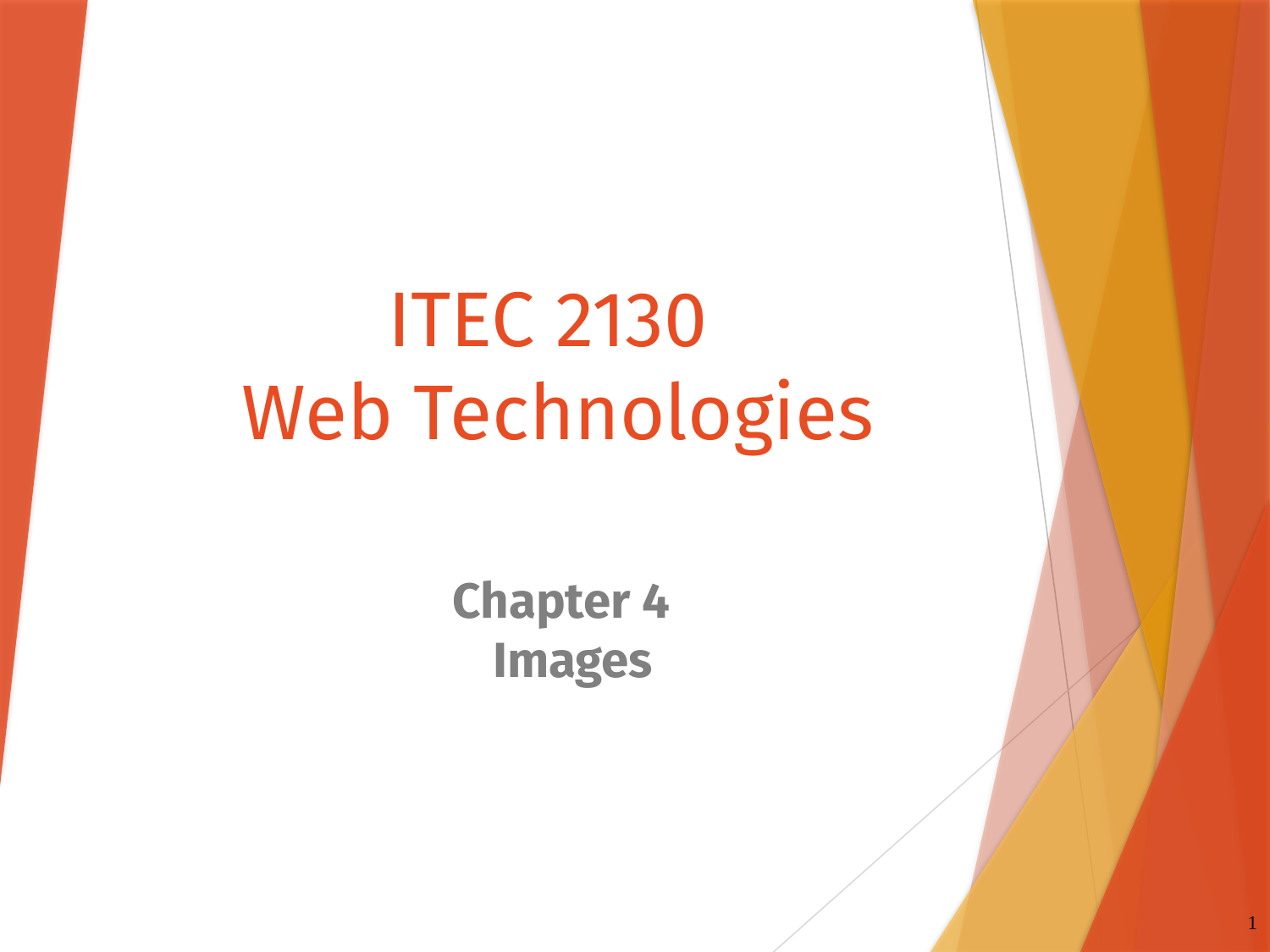

# ITEC 2130 Web Technologies
Chapter 4
  Images
1